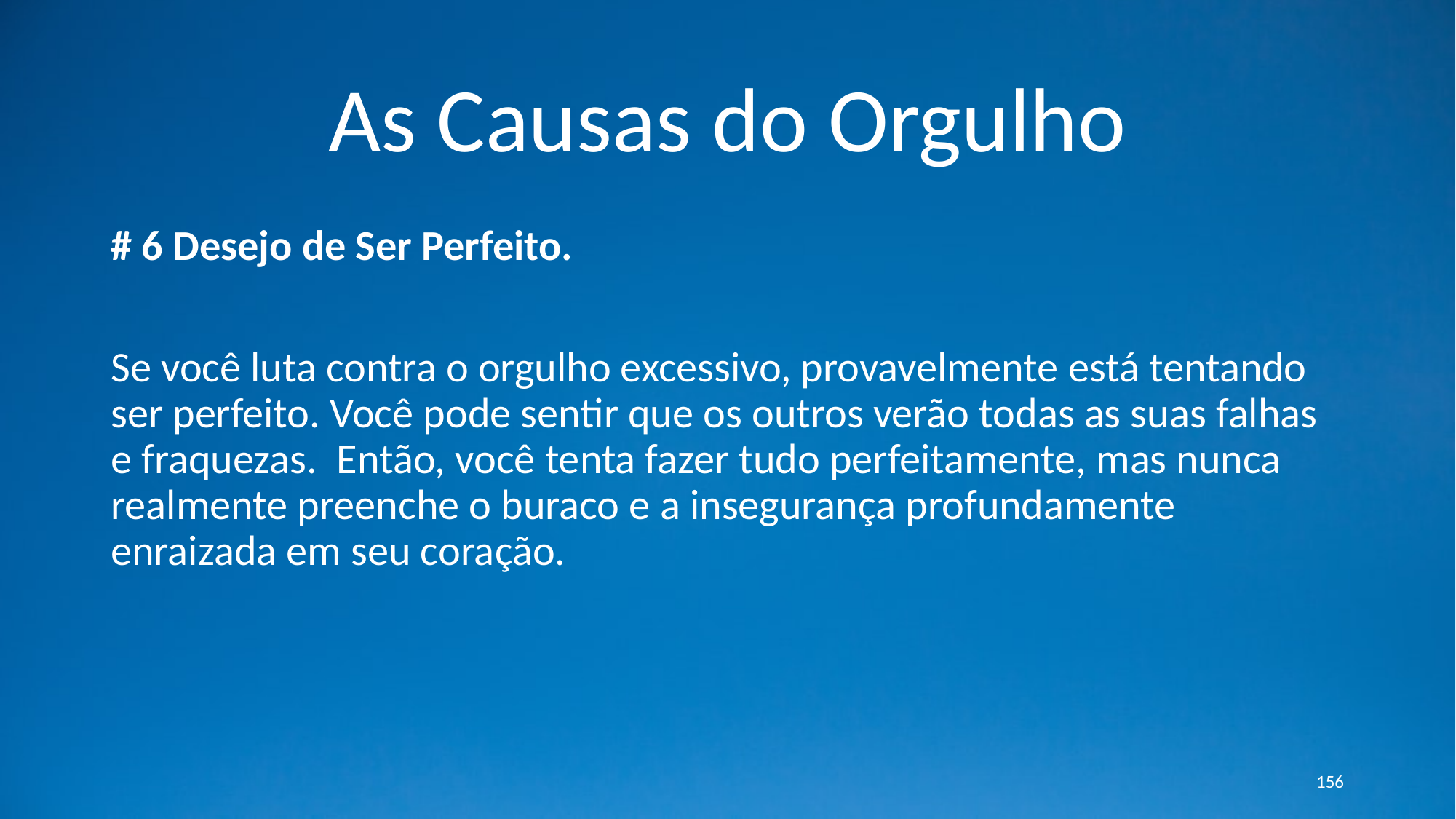

# As Causas do Orgulho
# 6 Desejo de Ser Perfeito.

Se você luta contra o orgulho excessivo, provavelmente está tentando ser perfeito. Você pode sentir que os outros verão todas as suas falhas e fraquezas.  Então, você tenta fazer tudo perfeitamente, mas nunca realmente preenche o buraco e a insegurança profundamente enraizada em seu coração.

156